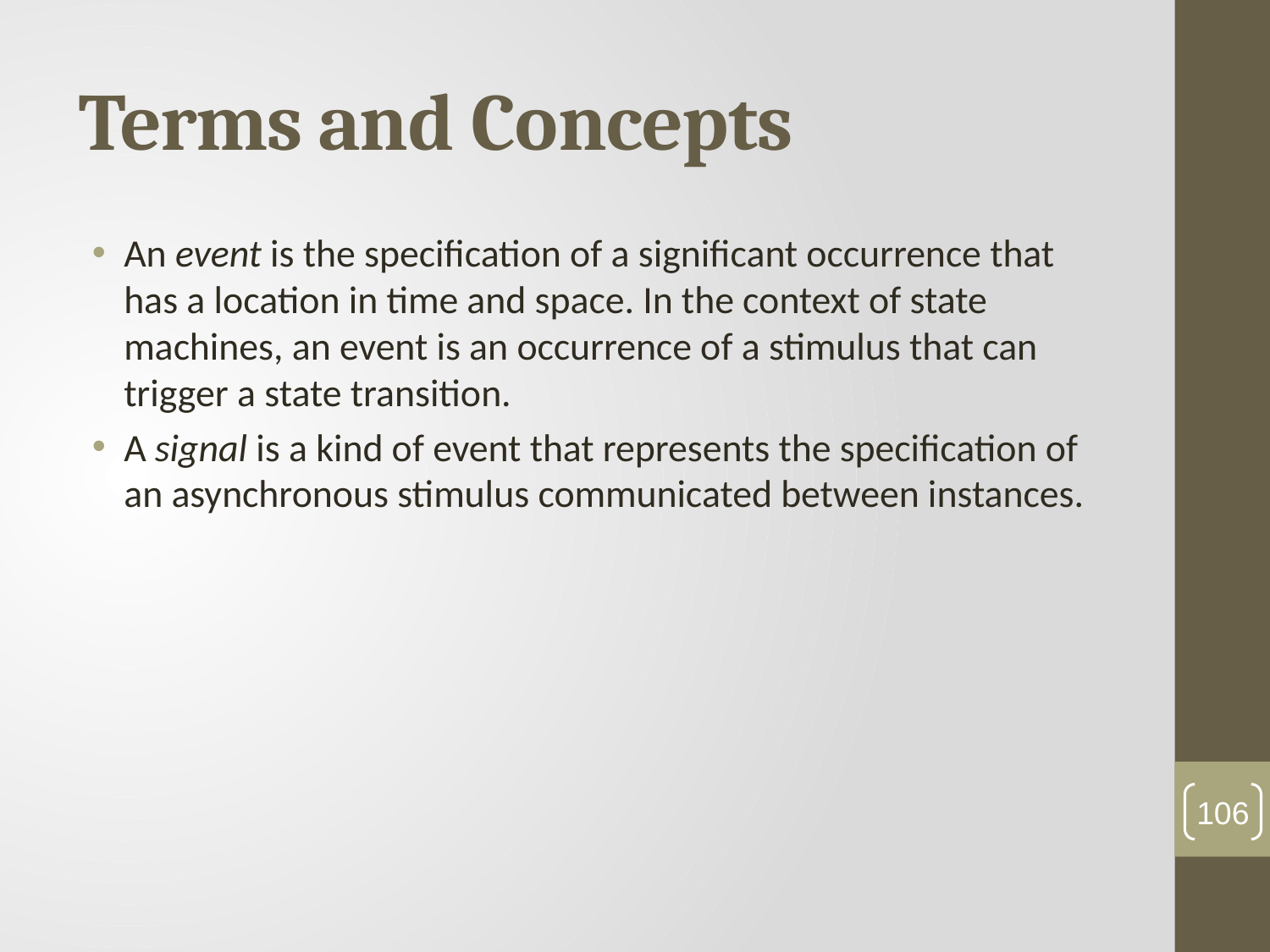

# Terms and Concepts
An event is the specification of a significant occurrence that has a location in time and space. In the context of state machines, an event is an occurrence of a stimulus that can trigger a state transition.
A signal is a kind of event that represents the specification of an asynchronous stimulus communicated between instances.
106